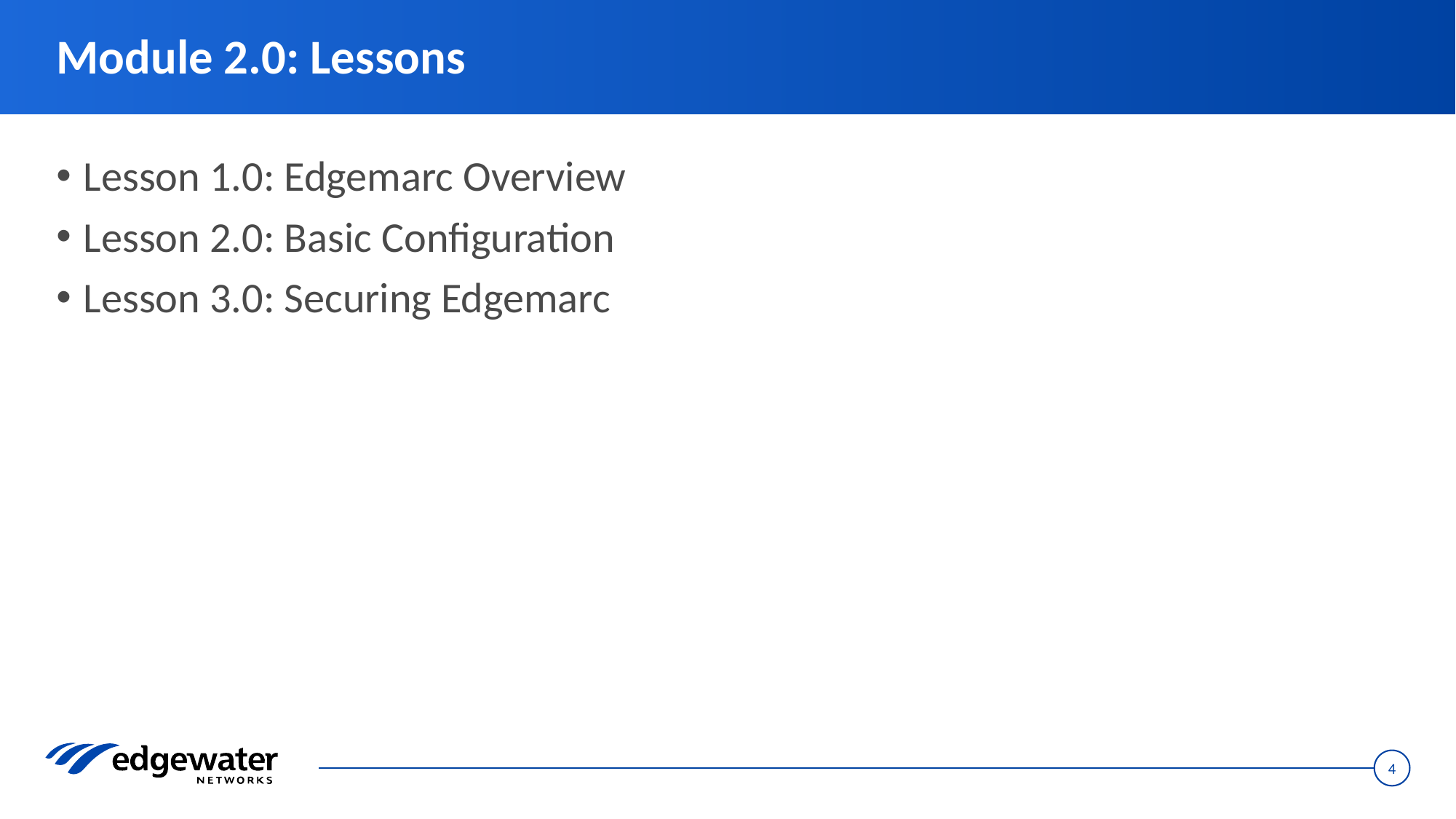

# Module 2.0: Lessons
Lesson 1.0: Edgemarc Overview
Lesson 2.0: Basic Configuration
Lesson 3.0: Securing Edgemarc